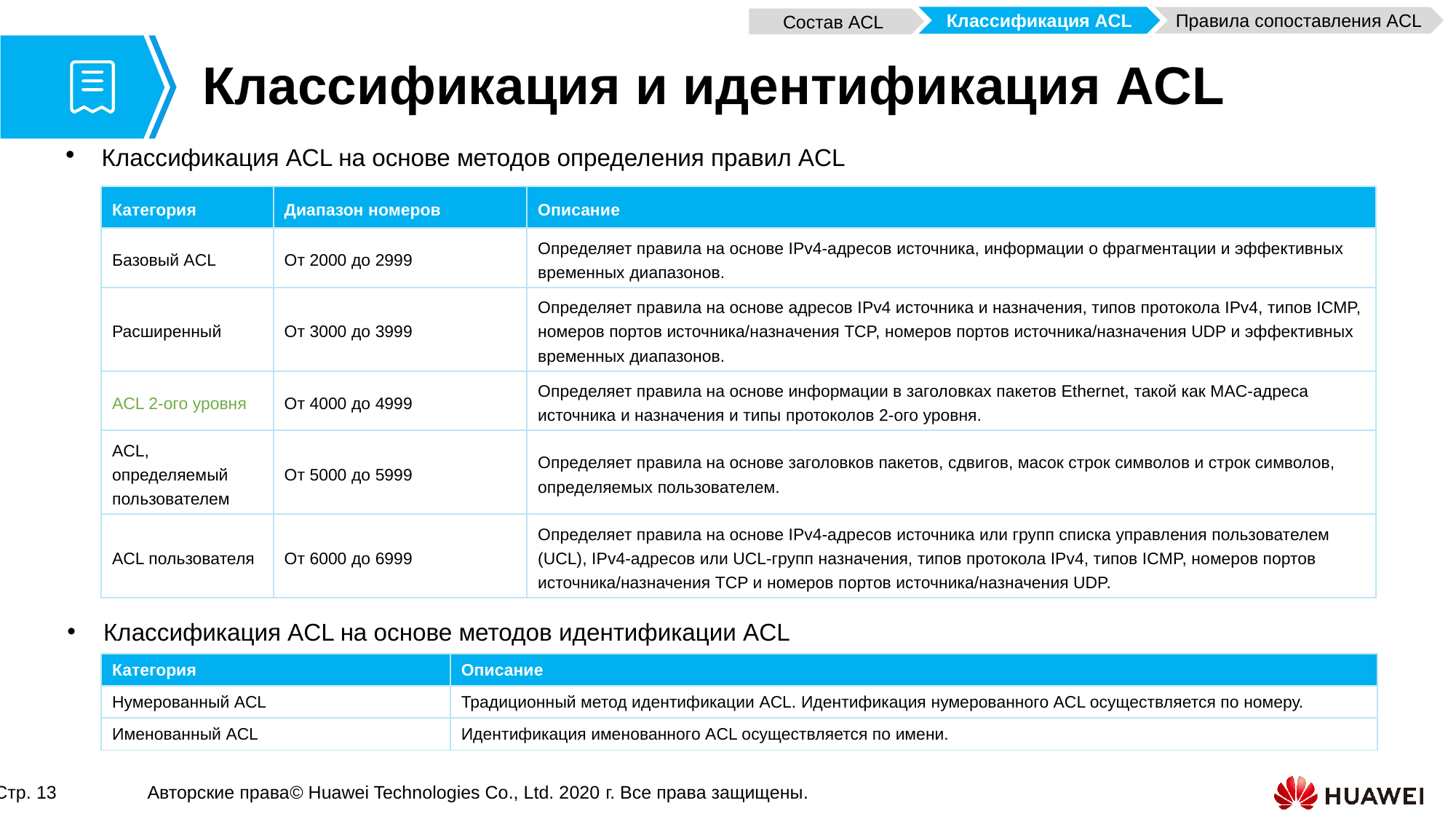

Классификация ACL
Правила сопоставления ACL
Состав ACL
# Классификация и идентификация ACL
Классификация ACL на основе методов определения правил ACL
| Категория | Диапазон номеров | Описание |
| --- | --- | --- |
| Базовый ACL | От 2000 до 2999 | Определяет правила на основе IPv4-адресов источника, информации о фрагментации и эффективных временных диапазонов. |
| Расширенный | От 3000 до 3999 | Определяет правила на основе адресов IPv4 источника и назначения, типов протокола IPv4, типов ICMP, номеров портов источника/назначения TCP, номеров портов источника/назначения UDP и эффективных временных диапазонов. |
| ACL 2-ого уровня | От 4000 до 4999 | Определяет правила на основе информации в заголовках пакетов Ethernet, такой как MAC-адреса источника и назначения и типы протоколов 2-ого уровня. |
| ACL, определяемый пользователем | От 5000 до 5999 | Определяет правила на основе заголовков пакетов, сдвигов, масок строк символов и строк символов, определяемых пользователем. |
| ACL пользователя | От 6000 до 6999 | Определяет правила на основе IPv4-адресов источника или групп списка управления пользователем (UCL), IPv4-адресов или UCL-групп назначения, типов протокола IPv4, типов ICMP, номеров портов источника/назначения TCP и номеров портов источника/назначения UDP. |
Классификация ACL на основе методов идентификации ACL
| Категория | Описание |
| --- | --- |
| Нумерованный ACL | Традиционный метод идентификации ACL. Идентификация нумерованного ACL осуществляется по номеру. |
| Именованный ACL | Идентификация именованного ACL осуществляется по имени. |